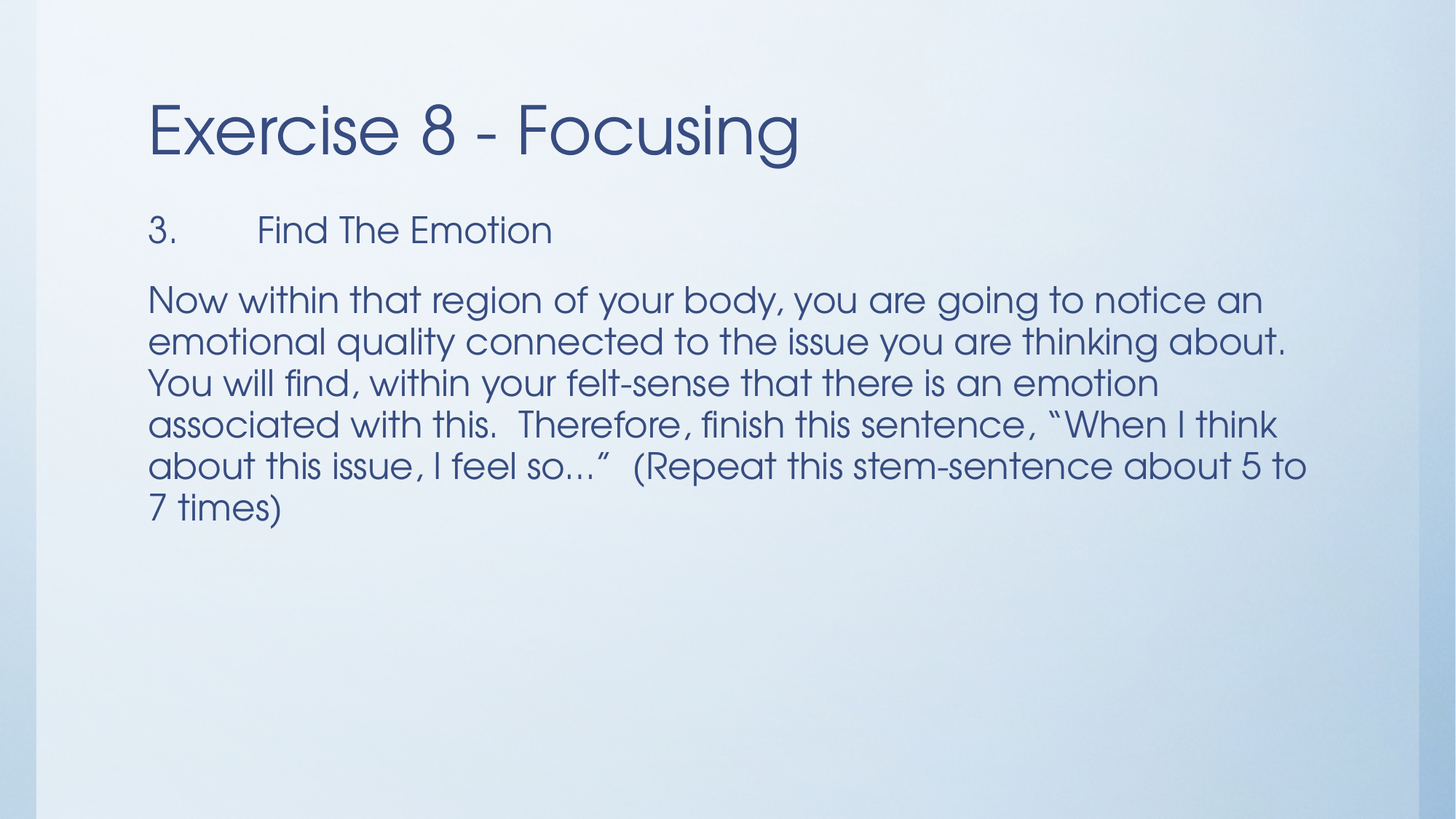

# Exercise 8 - Focusing
3.	Find The Emotion
Now within that region of your body, you are going to notice an emotional quality connected to the issue you are thinking about.  You will find, within your felt-sense that there is an emotion associated with this.  Therefore, finish this sentence, “When I think about this issue, I feel so…”  (Repeat this stem-sentence about 5 to 7 times)